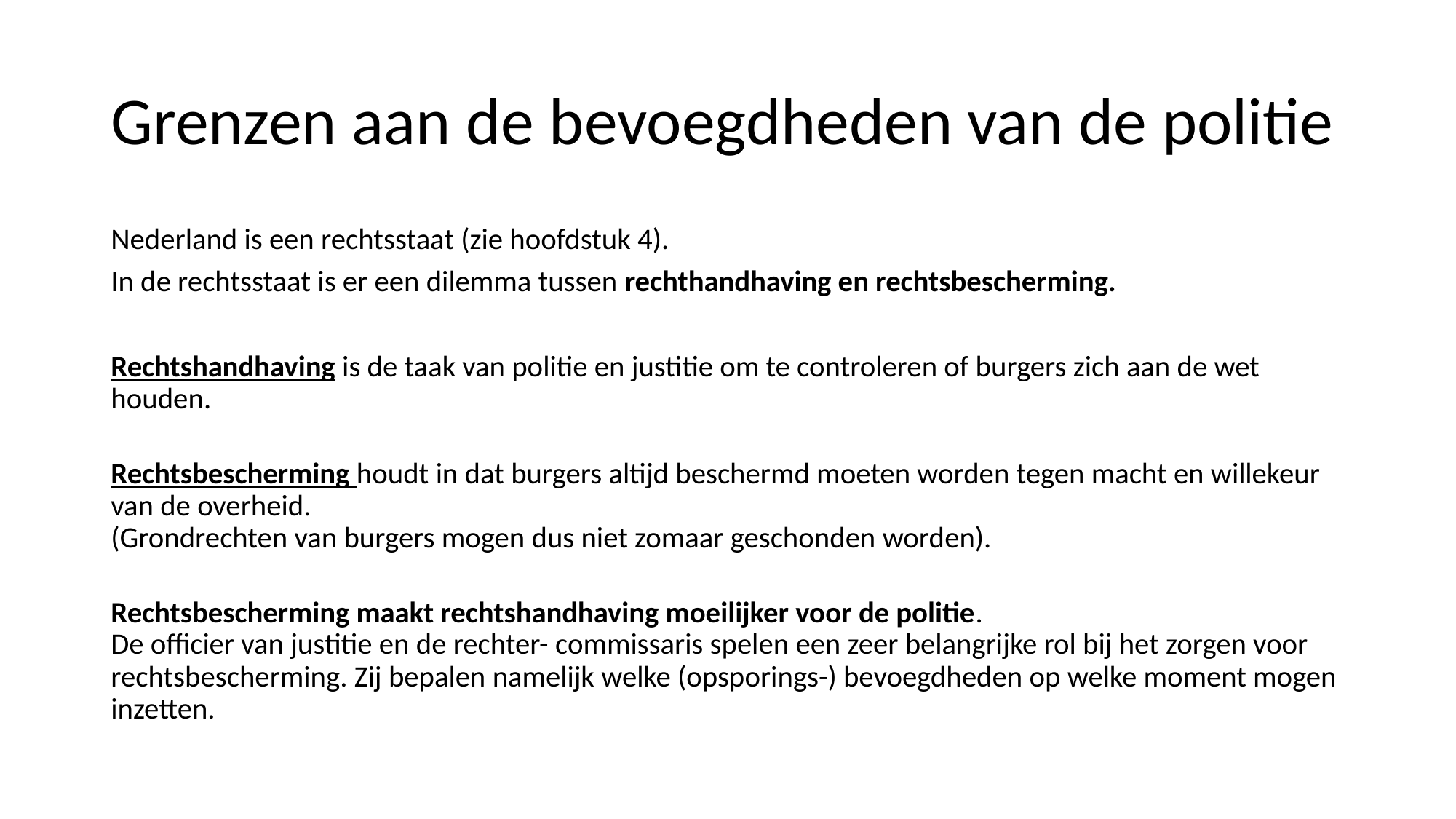

# Grenzen aan de bevoegdheden van de politie
Nederland is een rechtsstaat (zie hoofdstuk 4).
In de rechtsstaat is er een dilemma tussen rechthandhaving en rechtsbescherming.

Rechtshandhaving is de taak van politie en justitie om te controleren of burgers zich aan de wet houden.
Rechtsbescherming houdt in dat burgers altijd beschermd moeten worden tegen macht en willekeur van de overheid.
(Grondrechten van burgers mogen dus niet zomaar geschonden worden).
Rechtsbescherming maakt rechtshandhaving moeilijker voor de politie.
De officier van justitie en de rechter- commissaris spelen een zeer belangrijke rol bij het zorgen voor rechtsbescherming. Zij bepalen namelijk welke (opsporings-) bevoegdheden op welke moment mogen inzetten.